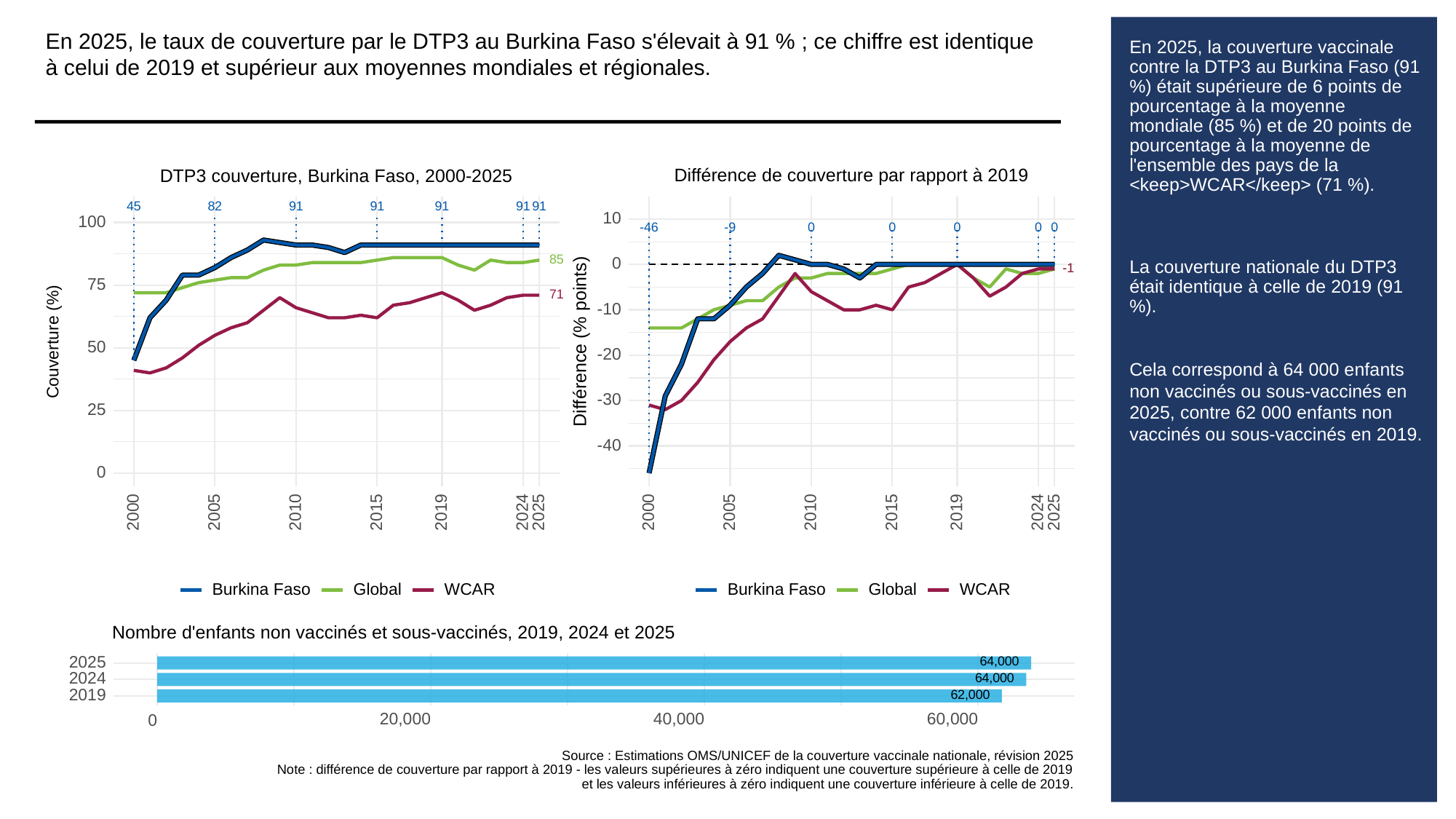

En 2025, le taux de couverture par le DTP3 au Burkina Faso s'élevait à 91 % ; ce chiffre est identique à celui de 2019 et supérieur aux moyennes mondiales et régionales.
# En 2025, la couverture vaccinale contre la DTP3 au Burkina Faso (91 %) était supérieure de 6 points de pourcentage à la moyenne mondiale (85 %) et de 20 points de pourcentage à la moyenne de l'ensemble des pays de la <keep>WCAR</keep> (71 %).

La couverture nationale du DTP3 était identique à celle de 2019 (91 %).

Cela correspond à 64 000 enfants non vaccinés ou sous-vaccinés en 2025, contre 62 000 enfants non vaccinés ou sous-vaccinés en 2019.

Différence de couverture par rapport à 2019
DTP3 couverture, Burkina Faso, 2000-2025

82
91
91
91
91
91
45
10
100

-46
-9
0
0
0
0
0

85

0
-1
-1

75

71

-10

Différence (% points)
Couverture (%)
50

-20

-30

25

-40

0

2000
2005
2010
2015
2019
2024
2025
2000
2005
2010
2015
2019
2024
2025
Global
WCAR
Global
WCAR
Burkina Faso
Burkina Faso

Nombre d'enfants non vaccinés et sous-vaccinés, 2019, 2024 et 2025

64,000
2025

64,000
2024

62,000
2019

20,000
40,000
60,000
0
Source : Estimations OMS/UNICEF de la couverture vaccinale nationale, révision 2025
Note : différence de couverture par rapport à 2019 - les valeurs supérieures à zéro indiquent une couverture supérieure à celle de 2019
et les valeurs inférieures à zéro indiquent une couverture inférieure à celle de 2019.